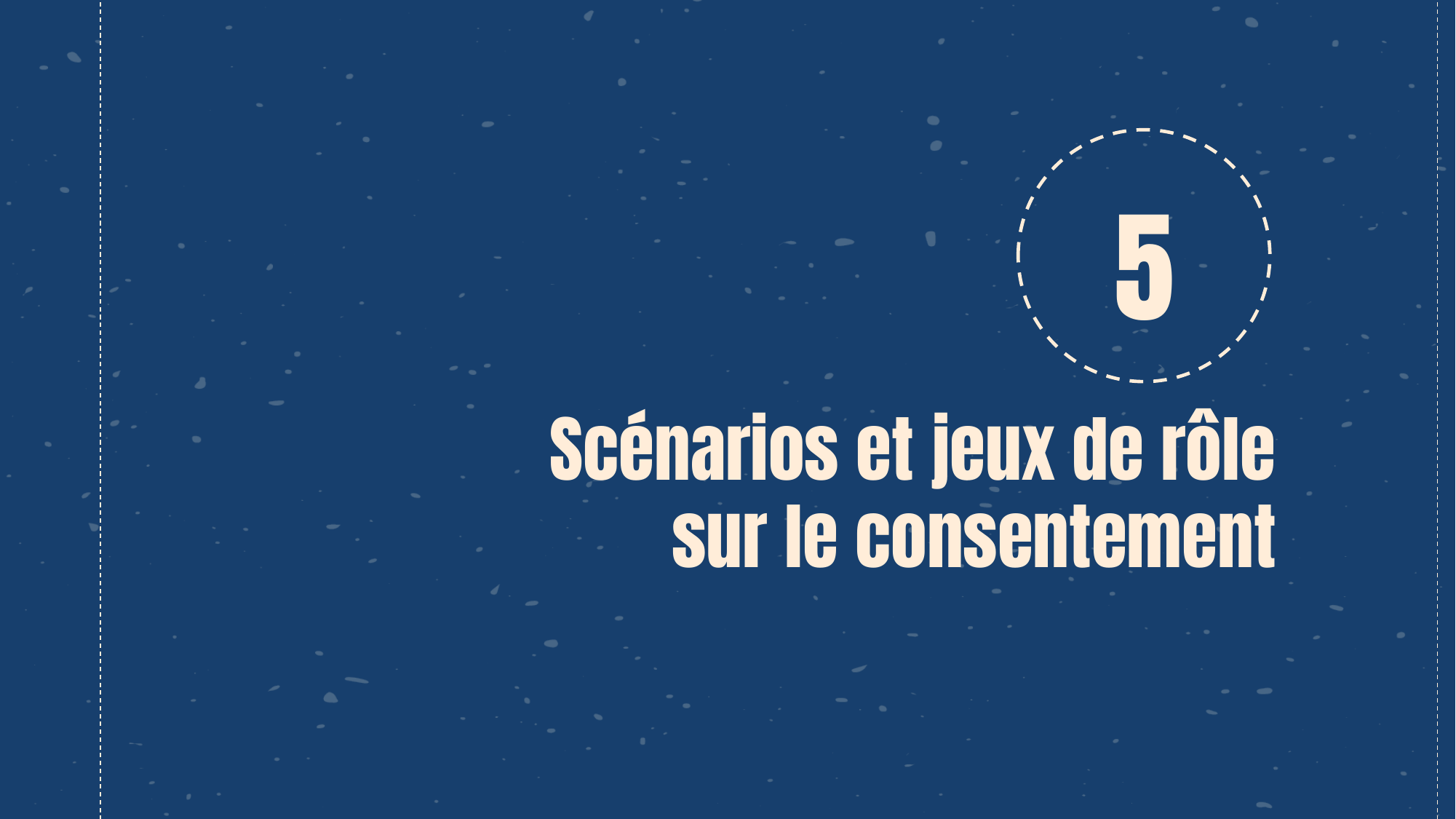

5
# Scénarios et jeux de rôle sur le consentement